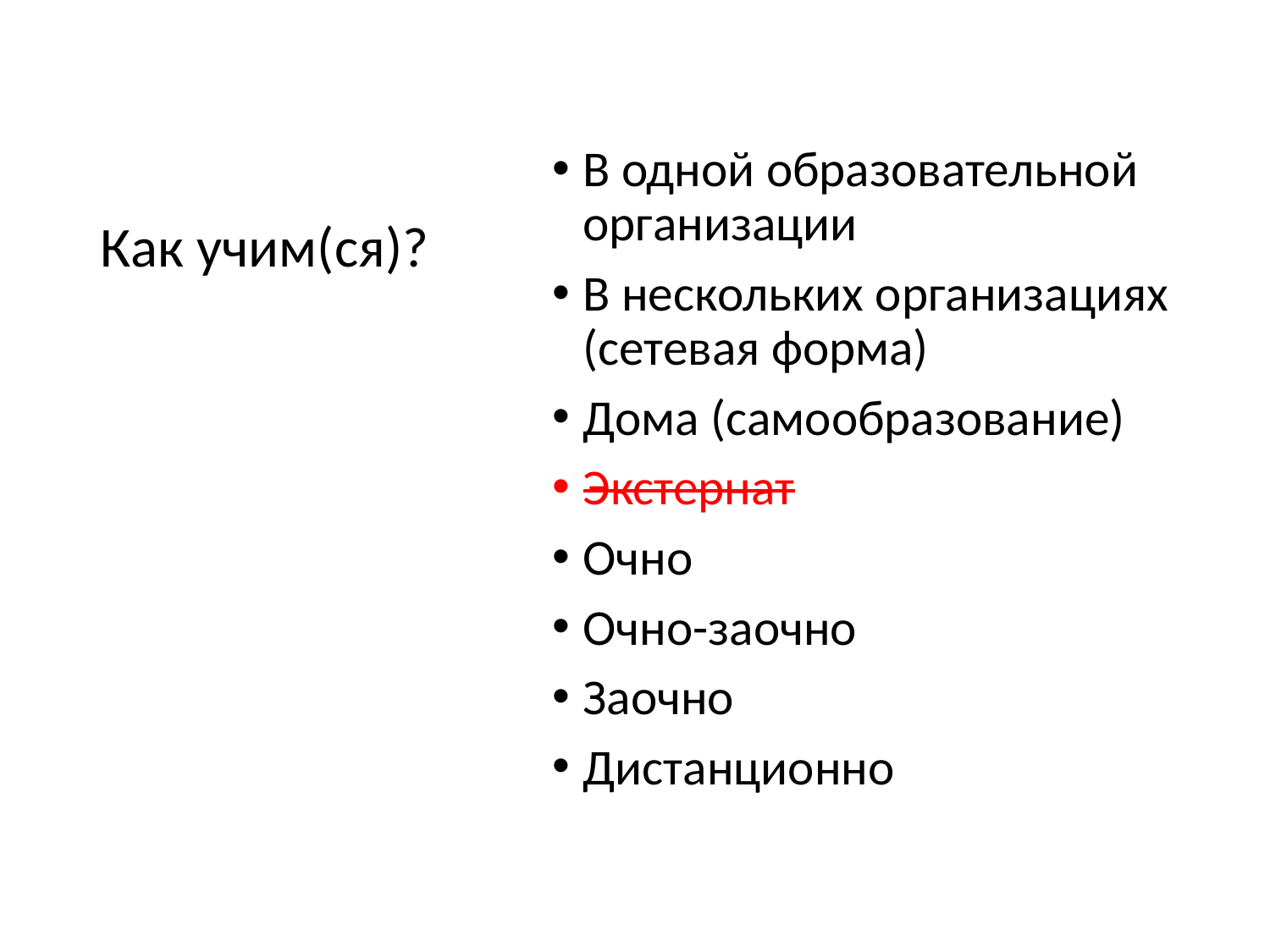

# Как учим(ся)?
В одной образовательной организации
В нескольких организациях (сетевая форма)
Дома (самообразование)
Экстернат
Очно
Очно-заочно
Заочно
Дистанционно